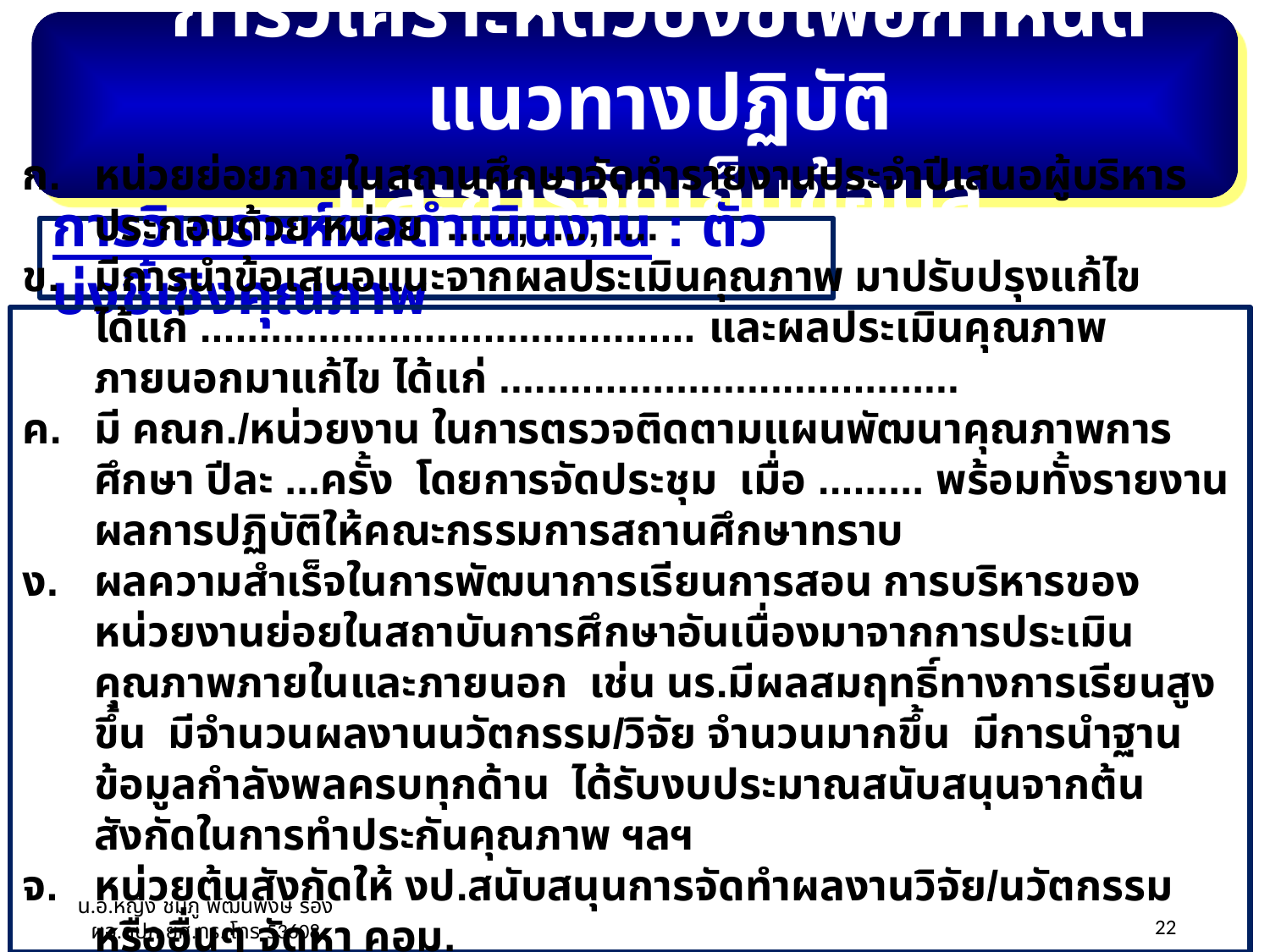

การวิเคราะห์ตัวบ่งชี้เพื่อกำหนดแนวทางปฏิบัติ
และการจัดเก็บข้อมูล
การวิเคราะห์ผลดำเนินงาน : ตัวบ่งชี้เชิงคุณภาพ
หน่วยย่อยภายในสถานศึกษาจัดทำรายงานประจำปีเสนอผู้บริหาร ประกอบด้วย หน่วย  ......, ...., ....
มีการนำข้อเสนอแนะจากผลประเมินคุณภาพ มาปรับปรุงแก้ไข ได้แก่ .......................................... และผลประเมินคุณภาพภายนอกมาแก้ไข ได้แก่ .......................................
มี คณก./หน่วยงาน ในการตรวจติดตามแผนพัฒนาคุณภาพการศึกษา ปีละ ...ครั้ง  โดยการจัดประชุม  เมื่อ ......... พร้อมทั้งรายงานผลการปฏิบัติให้คณะกรรมการสถานศึกษาทราบ
ผลความสำเร็จในการพัฒนาการเรียนการสอน การบริหารของหน่วยงานย่อยในสถาบันการศึกษาอันเนื่องมาจากการประเมินคุณภาพภายในและภายนอก  เช่น นร.มีผลสมฤทธิ์ทางการเรียนสูงขึ้น  มีจำนวนผลงานนวัตกรรม/วิจัย จำนวนมากขึ้น  มีการนำฐานข้อมูลกำลังพลครบทุกด้าน  ได้รับงบประมาณสนับสนุนจากต้นสังกัดในการทำประกันคุณภาพ ฯลฯ
หน่วยต้นสังกัดให้ งป.สนับสนุนการจัดทำผลงานวิจัย/นวัตกรรม  หรืออื่นๆ จัดหา คอม.
สรุปว่าดำเนินการได้ตามเกณฑ์พิจารณา  จำนวน ...ข้อ นำผลไปเปรียบเทียบกับเกณฑ์ประเมิน ตรงกับระดับคะแนน ..... คะแนน

26/03/55
น.อ.หญิง ชมภู พัฒนพงษ์ รอง ผอ.กปภ.ยศ.ทร. โทร 53608
22